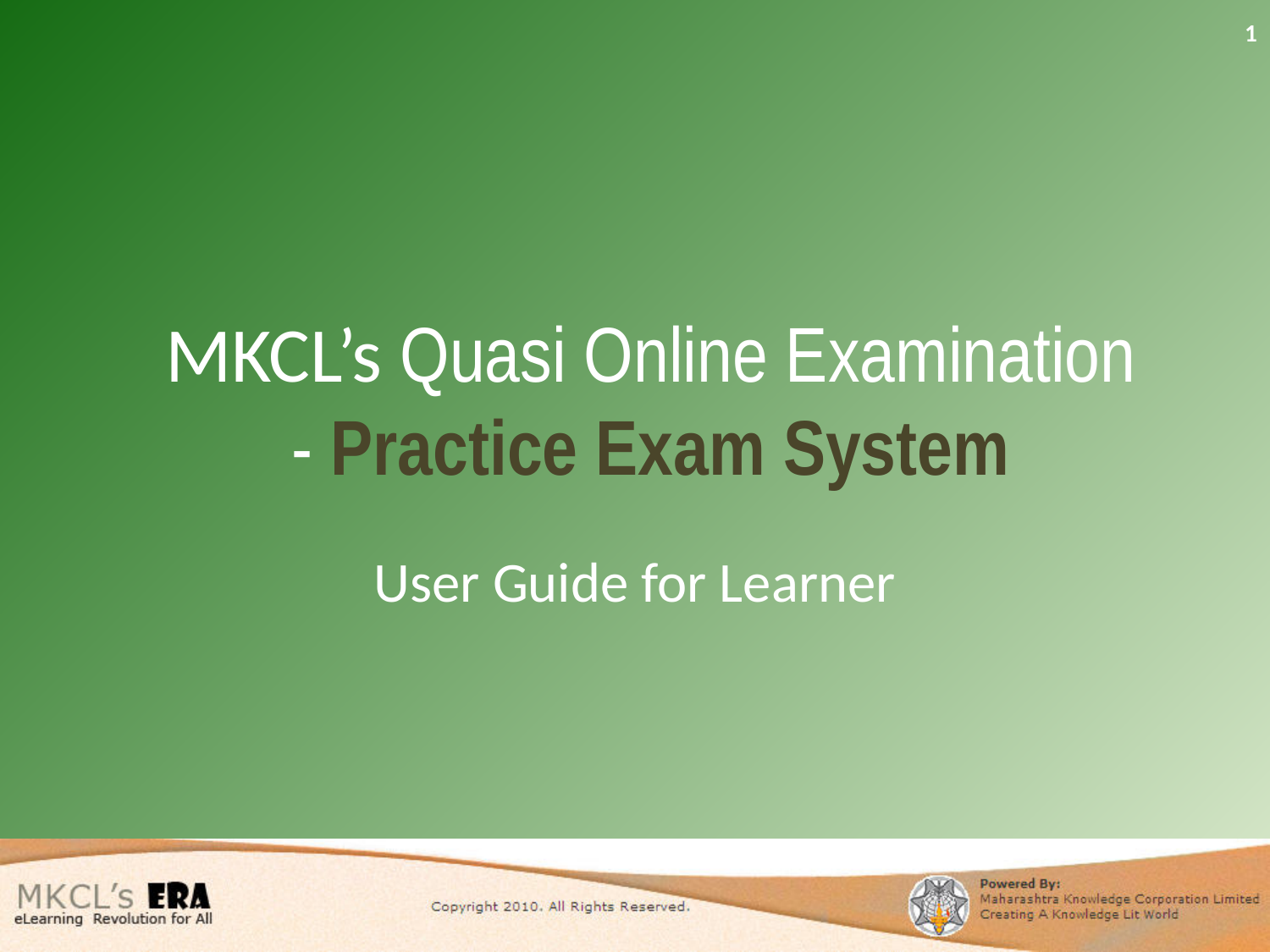

1
# MKCL’s Quasi Online Examination - Practice Exam System
User Guide for Learner